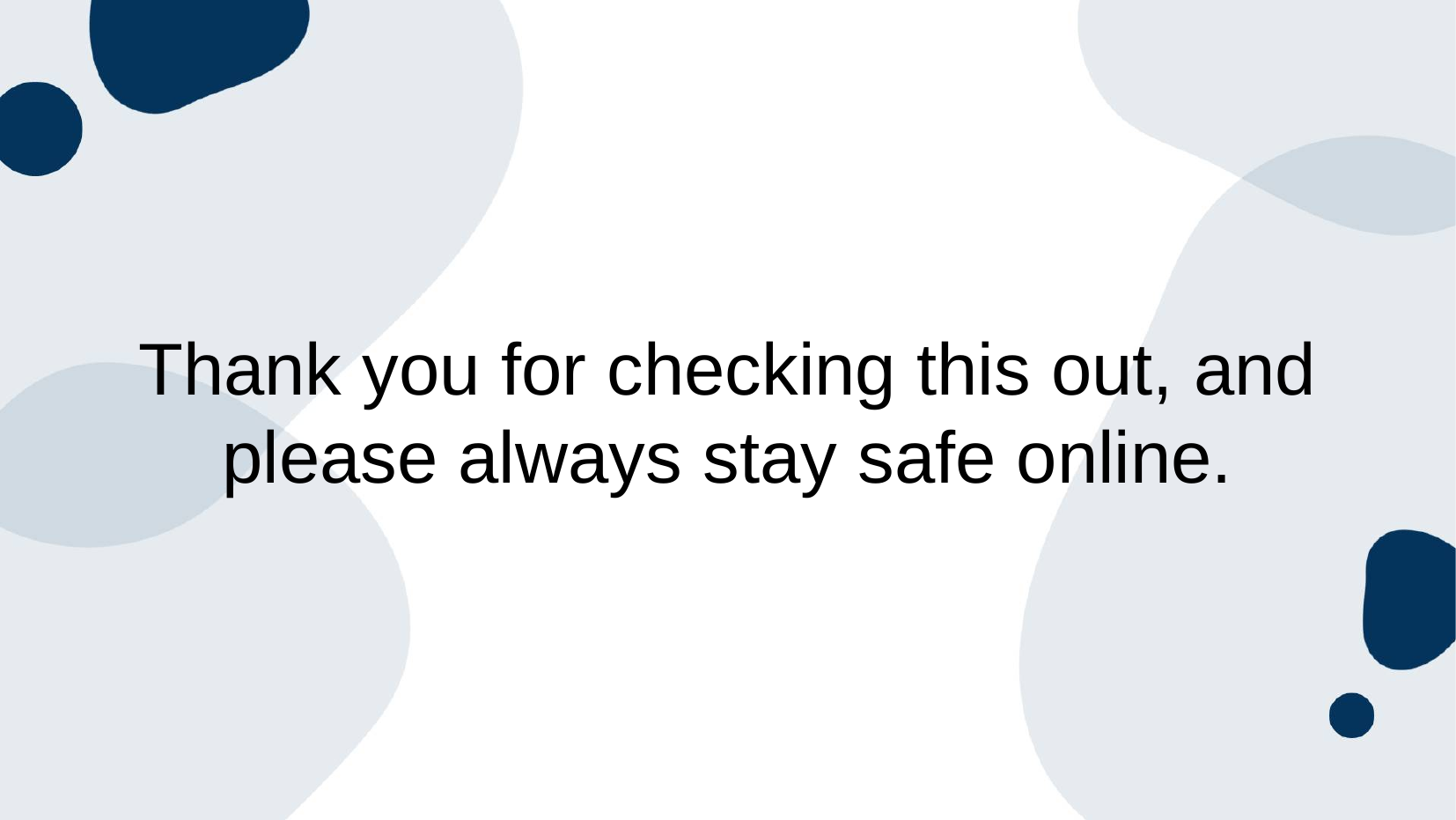

# Thank you for checking this out, and please always stay safe online.